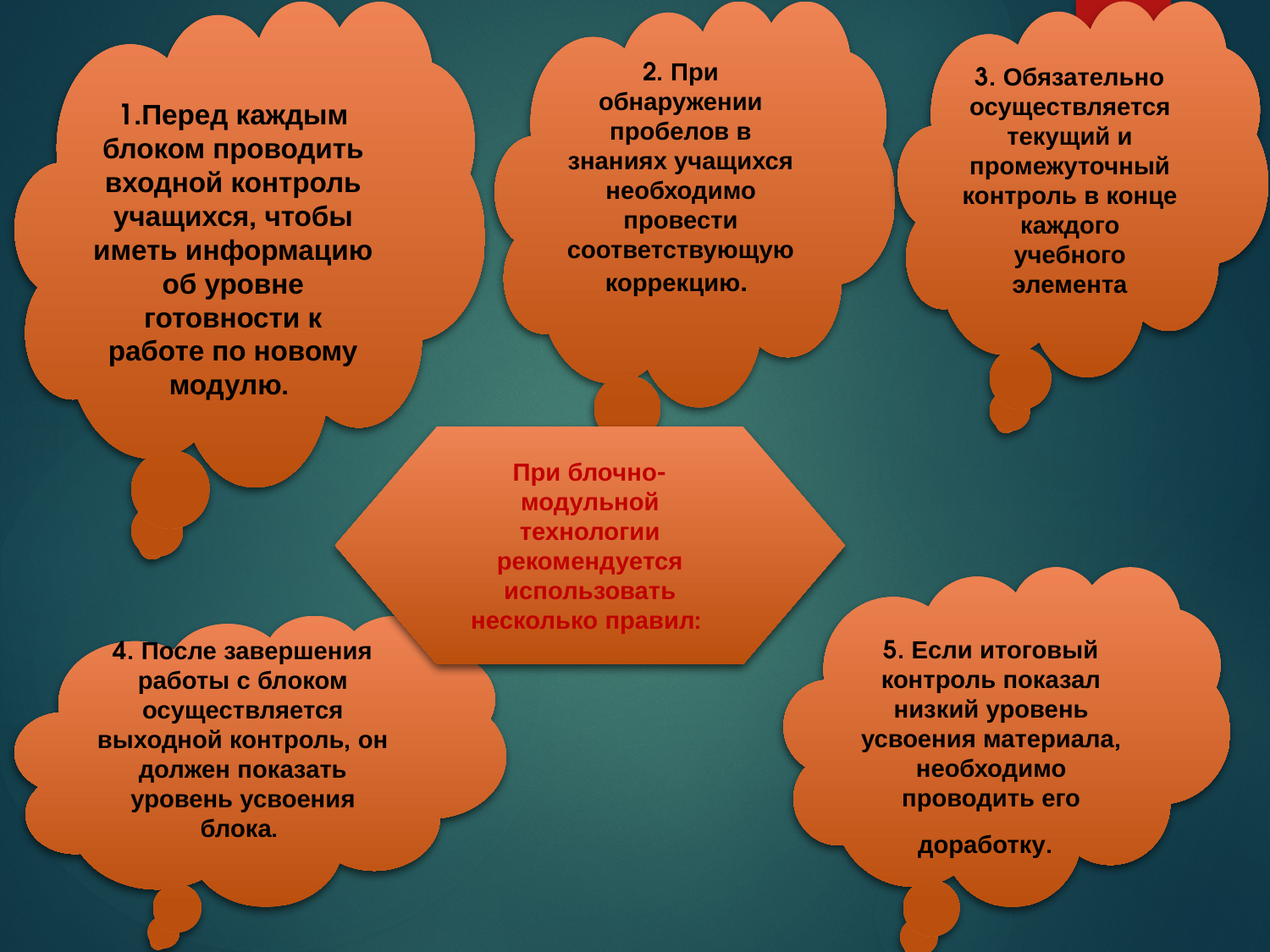

1.Перед каждым блоком проводить входной контроль учащихся, чтобы иметь информацию об уровне готовности к работе по новому модулю.
2. При обнаружении пробелов в знаниях учащихся необходимо провести соответствующую коррекцию.
3. Обязательно осуществляется текущий и промежуточный контроль в конце каждого учебного элемента
При блочно-модульной технологии рекомендуется использовать несколько правил:

5. Если итоговый контроль показал низкий уровень усвоения материала, необходимо проводить его доработку.
4. После завершения работы с блоком осуществляется выходной контроль, он должен показать уровень усвоения блока.